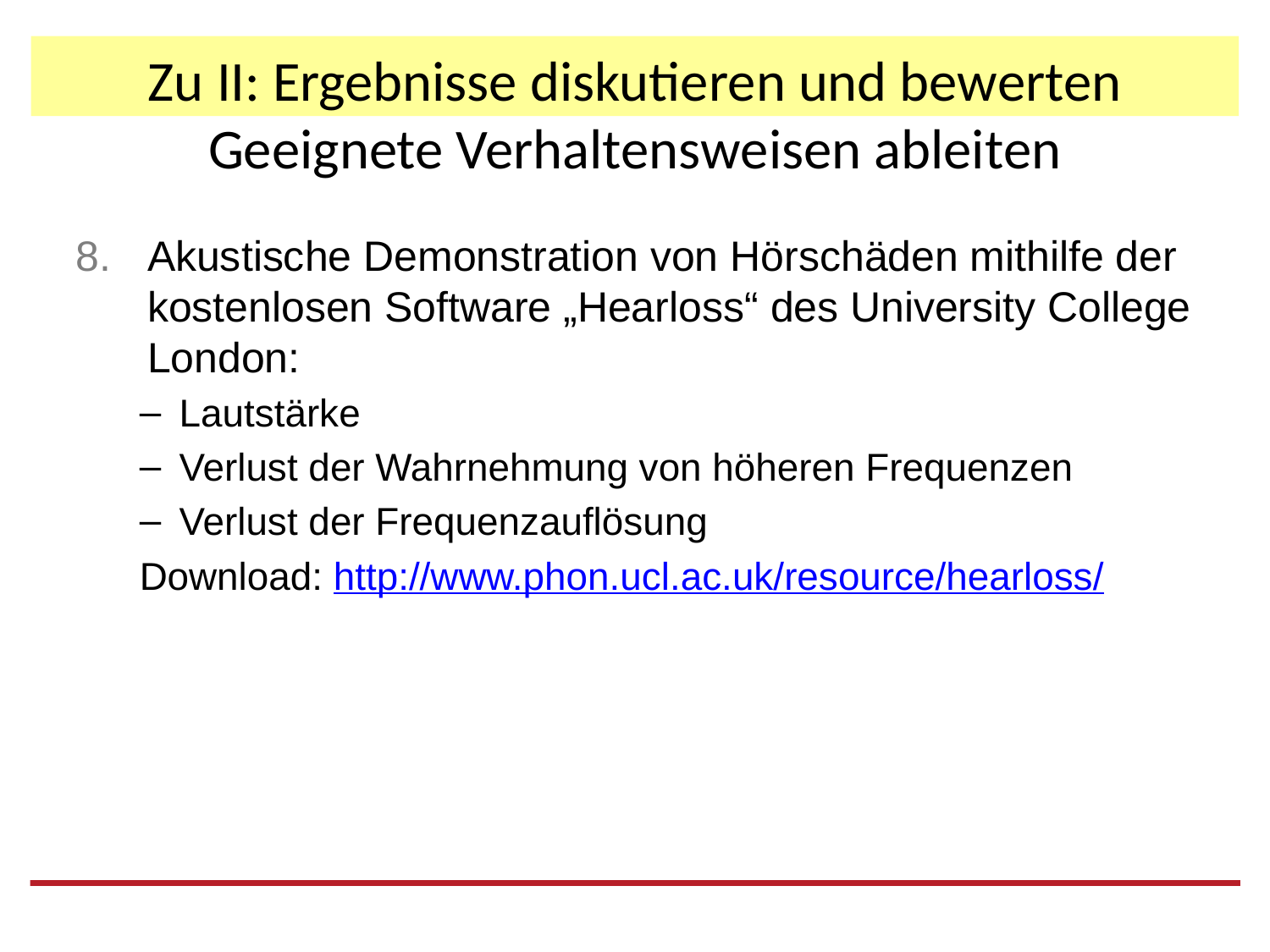

# Zu II: Ergebnisse diskutieren und bewerten Geeignete Verhaltensweisen ableiten
Akustische Demonstration von Hörschäden mithilfe der kostenlosen Software „Hearloss“ des University College London:
Lautstärke
Verlust der Wahrnehmung von höheren Frequenzen
Verlust der Frequenzauflösung
Download: http://www.phon.ucl.ac.uk/resource/hearloss/